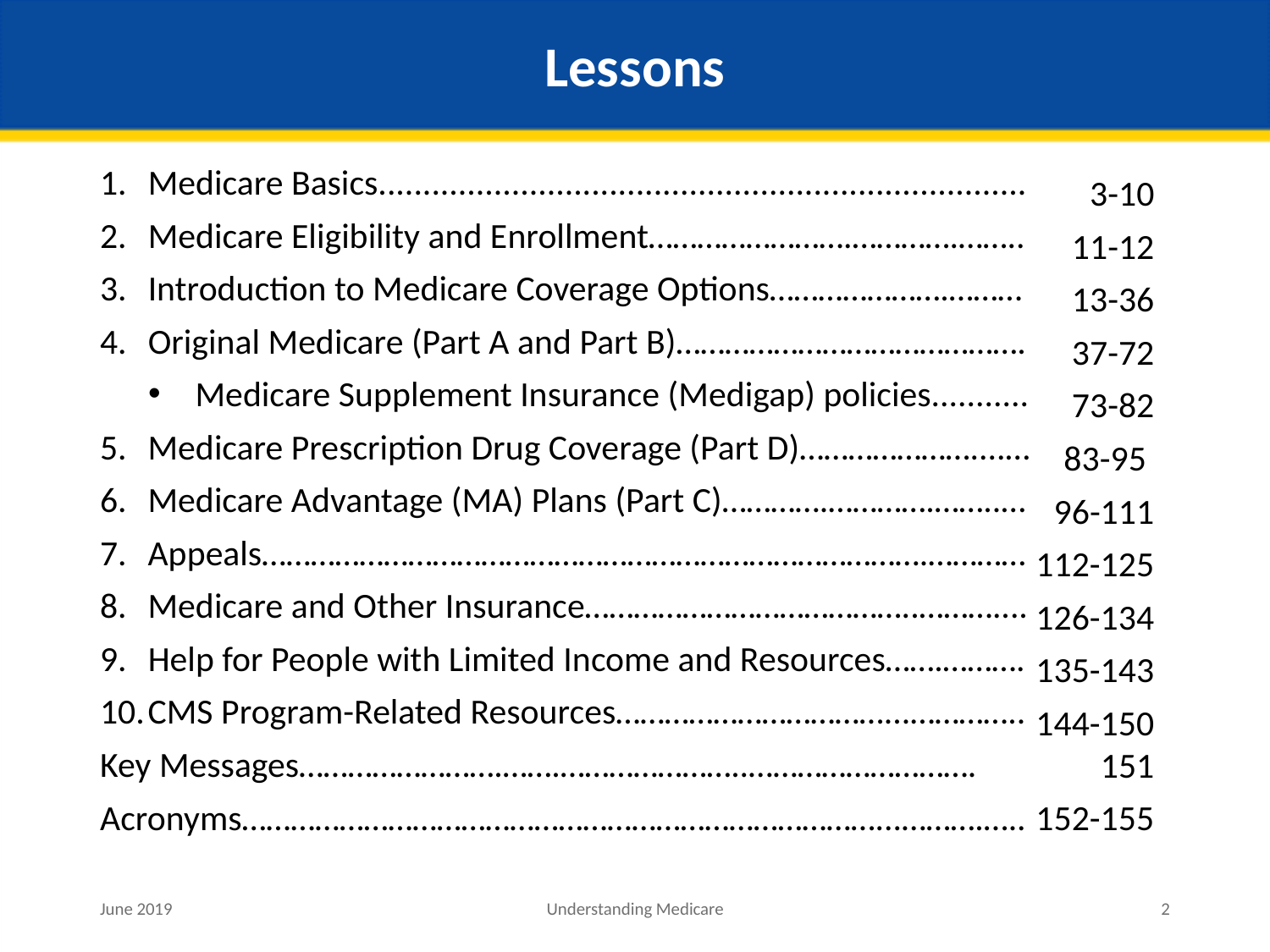

# Lessons
Medicare Basics.........................................................................
Medicare Eligibility and Enrollment…………………….………….……..
Introduction to Medicare Coverage Options………………….………
Original Medicare (Part A and Part B)…………………………………….
Medicare Supplement Insurance (Medigap) policies...........
Medicare Prescription Drug Coverage (Part D)…………………....…
Medicare Advantage (MA) Plans (Part C)………….………….……..…
Appeals……………………………………………………………………….…………
Medicare and Other Insurance…………………………………..………....
Help for People with Limited Income and Resources…….……….
CMS Program-Related Resources……………………………...…………..
Key Messages…………………….…….…………………..……………………….
Acronyms……………………………………………………………………...……….…..
3-10
11-12
13-36
37-72
73-82
83-95
96-111
112-125
126-134
135-143
144-150 151
152-155

June 2019
Understanding Medicare
2